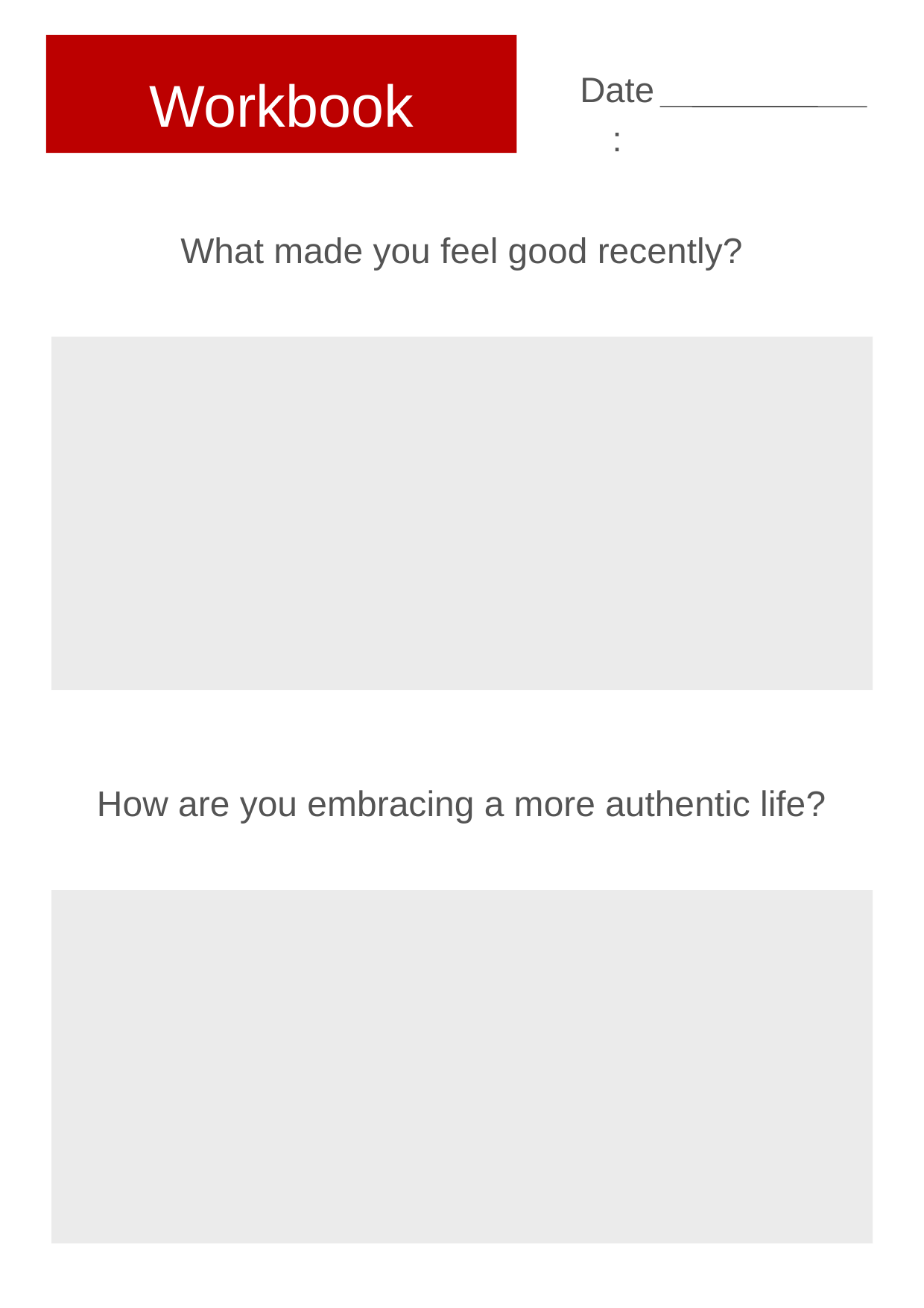

Workbook
Date:

What made you feel good recently?

How are you embracing a more authentic life?